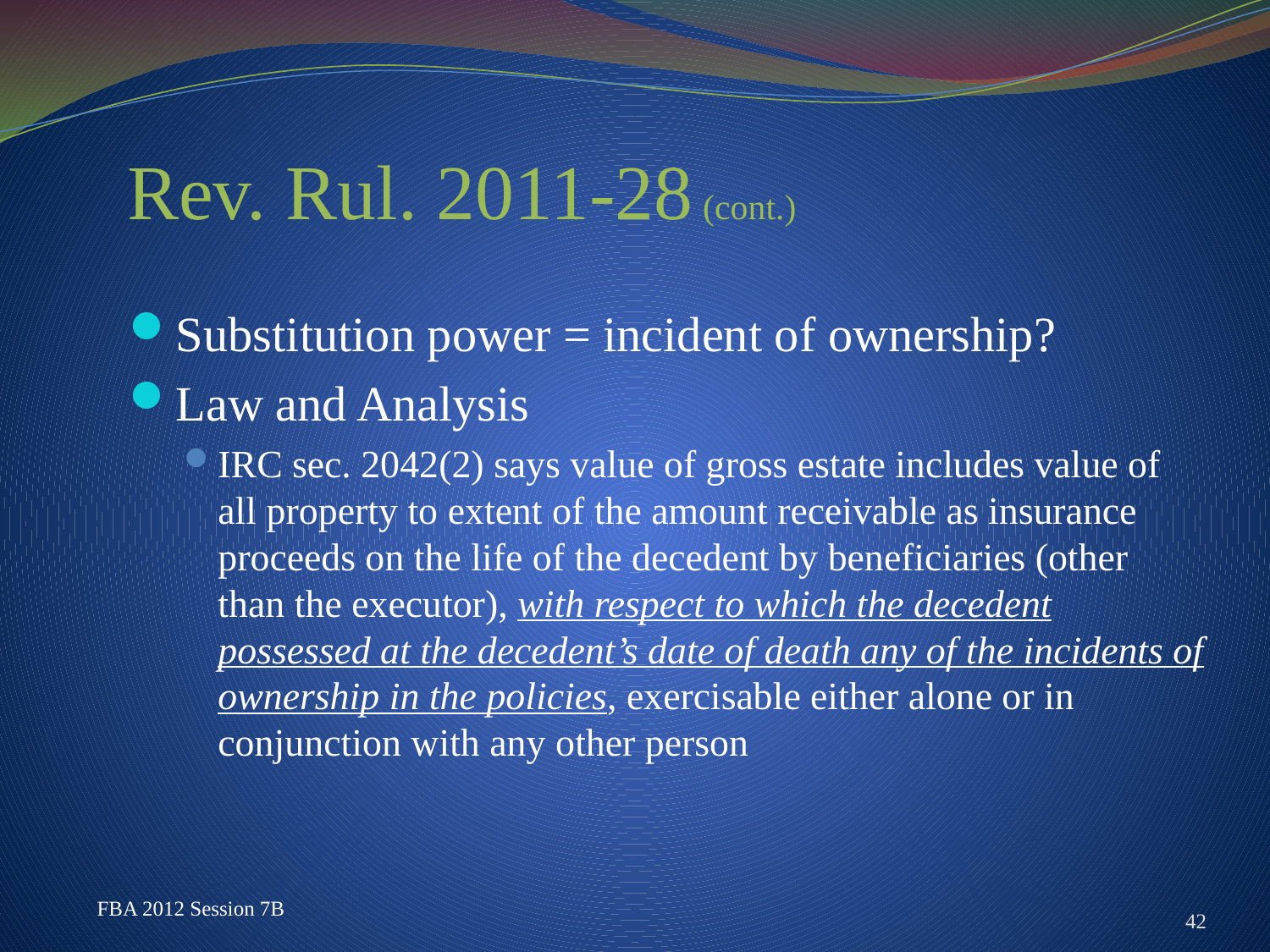

# Rev. Rul. 2011-28 (cont.)
Substitution power = incident of ownership?
Law and Analysis
IRC sec. 2042(2) says value of gross estate includes value of all property to extent of the amount receivable as insurance proceeds on the life of the decedent by beneficiaries (other than the executor), with respect to which the decedent possessed at the decedent’s date of death any of the incidents of ownership in the policies, exercisable either alone or in conjunction with any other person
42
FBA 2012 Session 7B